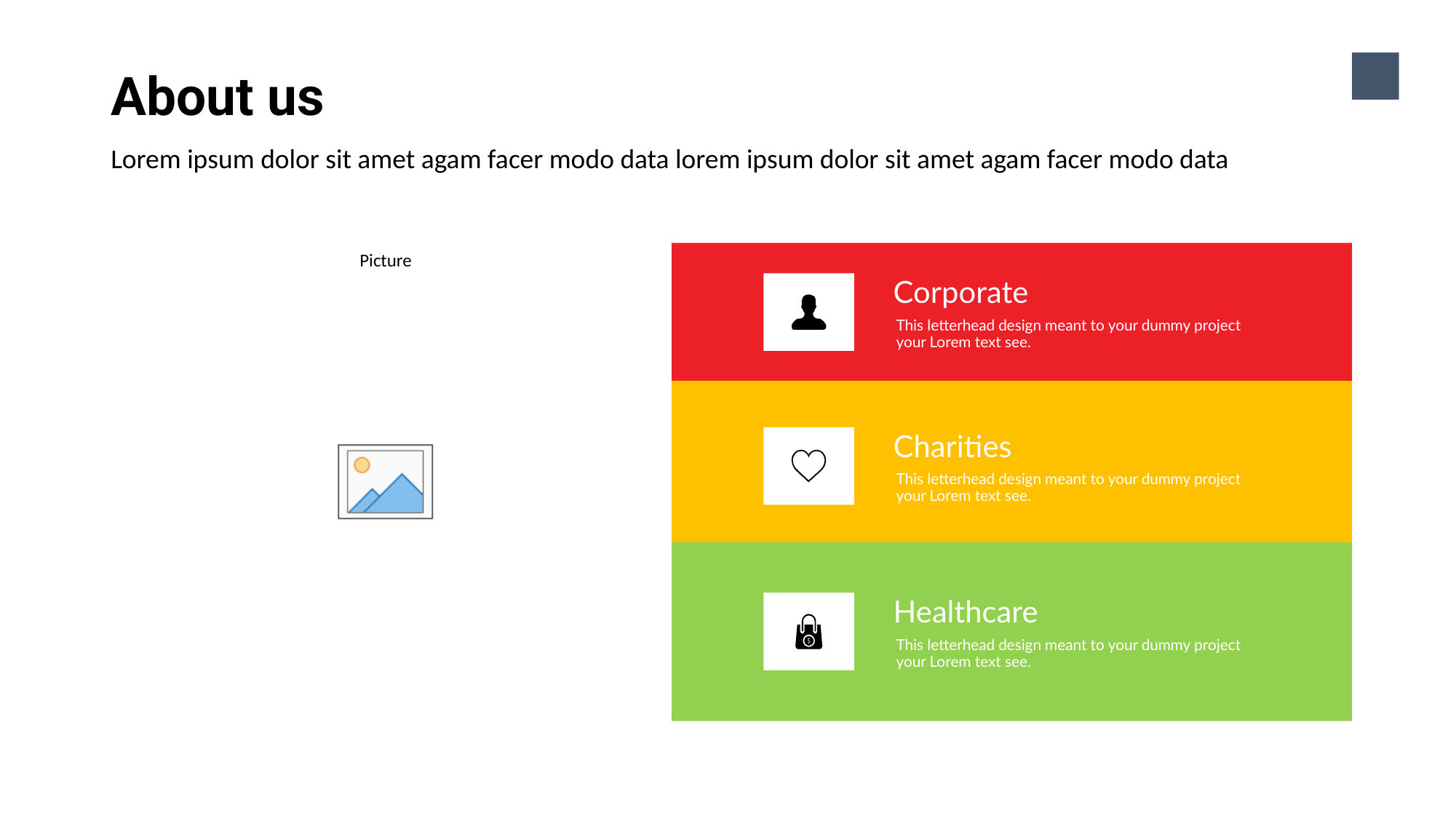

About us
5
Lorem ipsum dolor sit amet agam facer modo data lorem ipsum dolor sit amet agam facer modo data

Corporate

This letterhead design meant to your dummy project your Lorem text see.

Charities

This letterhead design meant to your dummy project your Lorem text see.

Healthcare

This letterhead design meant to your dummy project your Lorem text see.